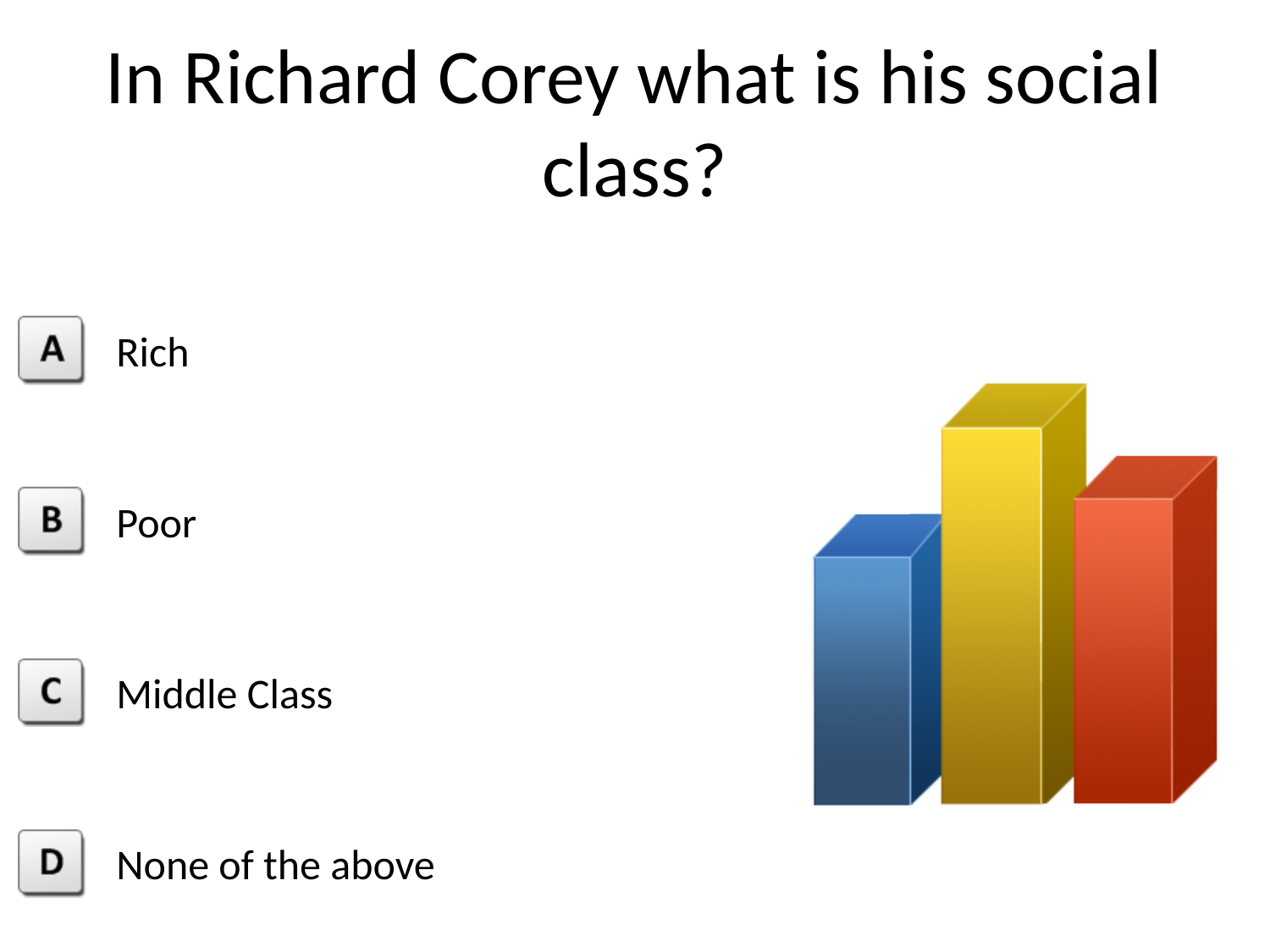

In Richard Corey what is his social class?
Rich
Poor
Middle Class
None of the above